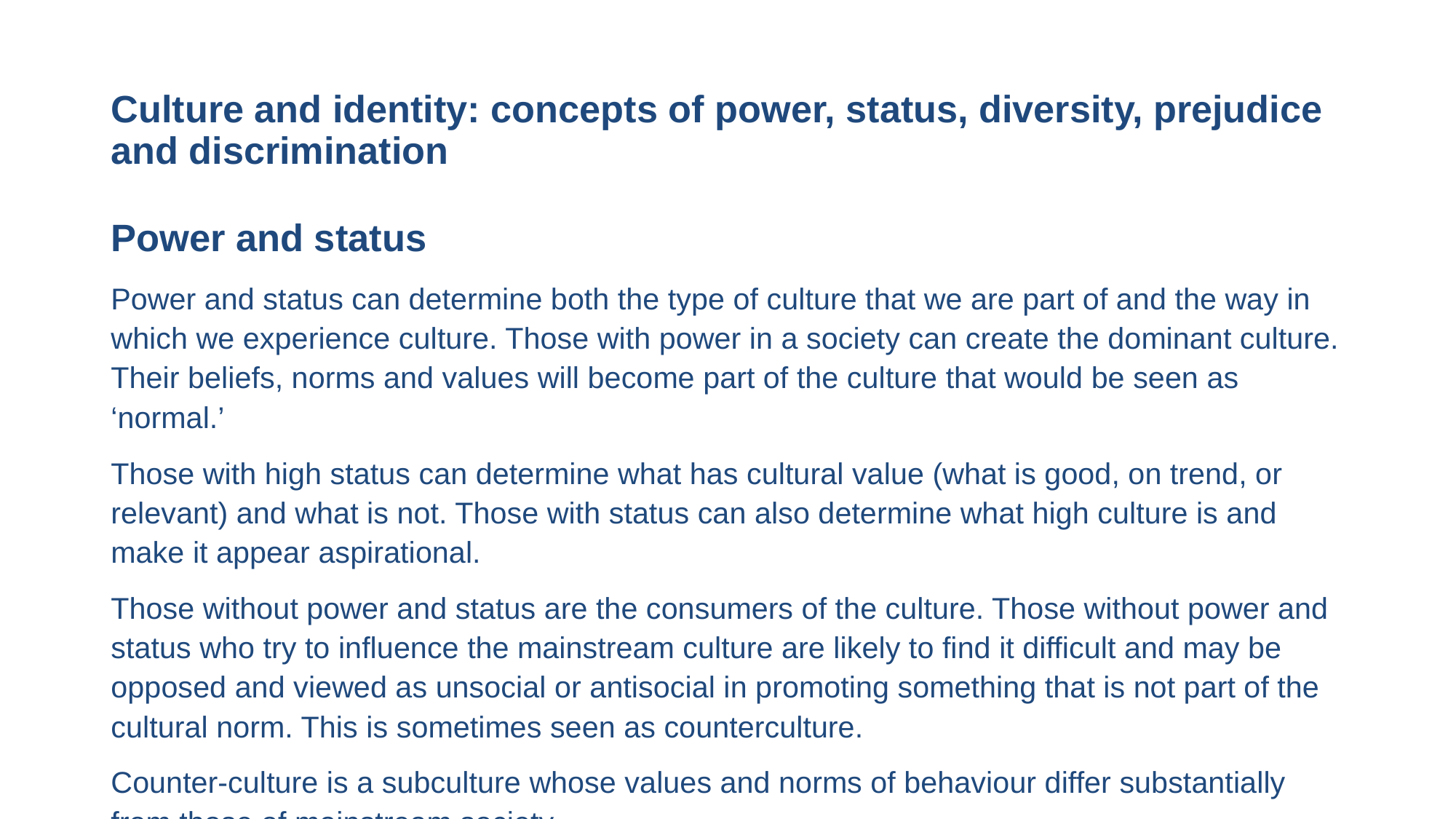

# Culture and identity: concepts of power, status, diversity, prejudice and discrimination
Power and status
Power and status can determine both the type of culture that we are part of and the way in which we experience culture. Those with power in a society can create the dominant culture. Their beliefs, norms and values will become part of the culture that would be seen as ‘normal.’
Those with high status can determine what has cultural value (what is good, on trend, or relevant) and what is not. Those with status can also determine what high culture is and make it appear aspirational.
Those without power and status are the consumers of the culture. Those without power and status who try to influence the mainstream culture are likely to find it difficult and may be opposed and viewed as unsocial or antisocial in promoting something that is not part of the cultural norm. This is sometimes seen as counterculture.
Counter-culture is a subculture whose values and norms of behaviour differ substantially from those of mainstream society.